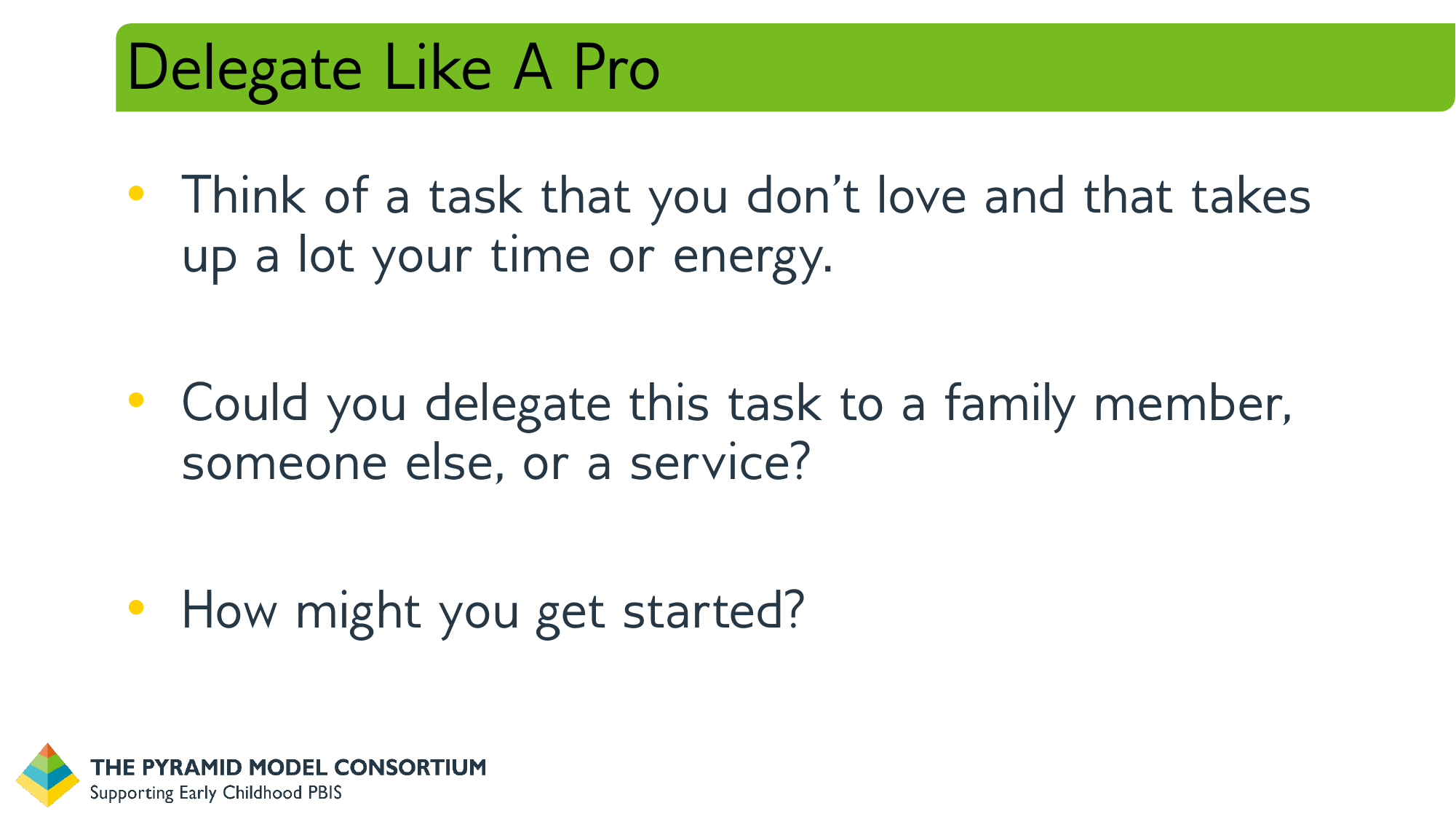

# Delegate Like A Pro
Think of a task that you don’t love and that takes up a lot your time or energy.

Could you delegate this task to a family member, someone else, or a service?

How might you get started?